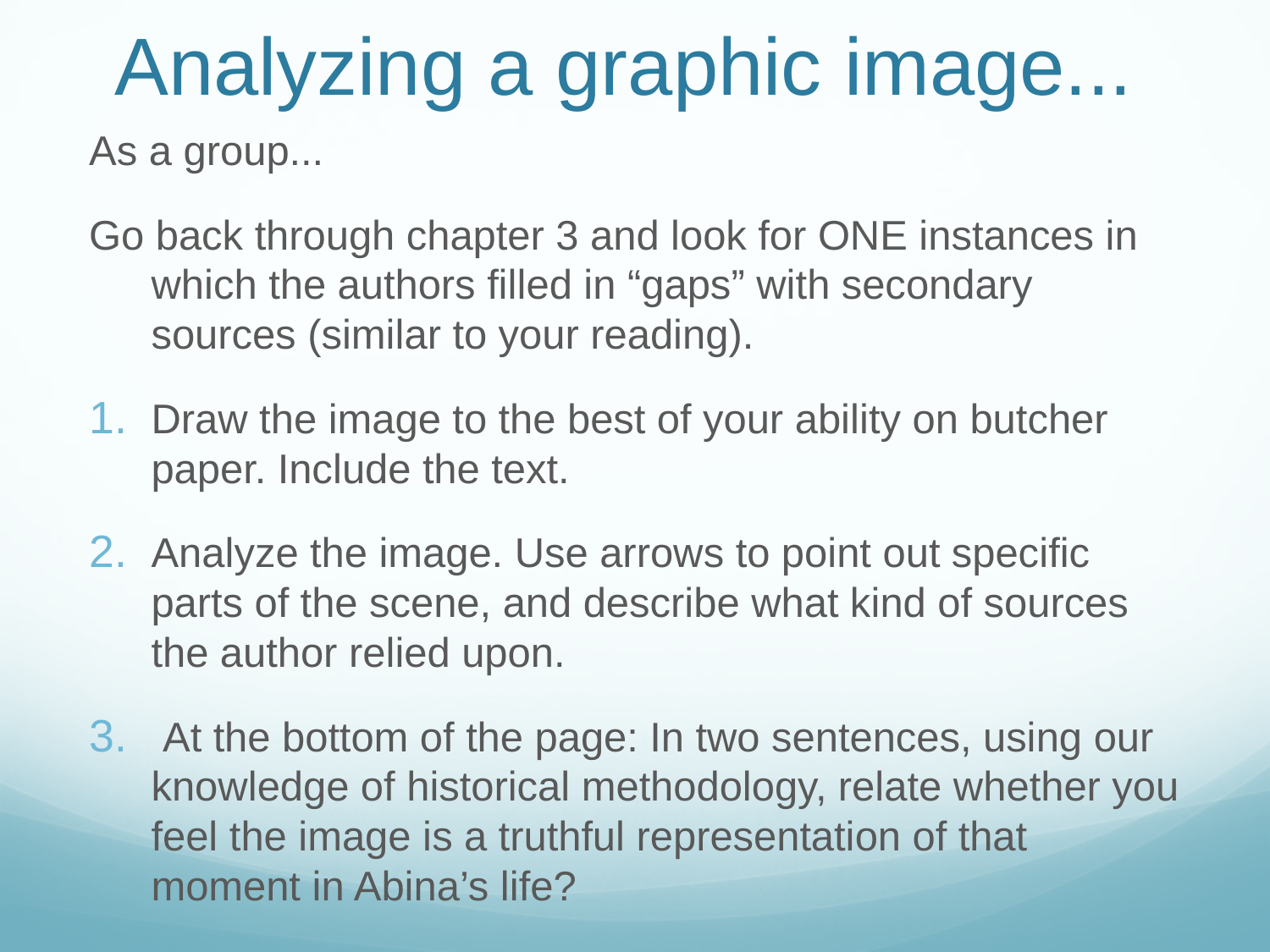

# Analyzing a graphic image...
As a group...
Go back through chapter 3 and look for ONE instances in which the authors filled in “gaps” with secondary sources (similar to your reading).
Draw the image to the best of your ability on butcher paper. Include the text.
Analyze the image. Use arrows to point out specific parts of the scene, and describe what kind of sources the author relied upon.
 At the bottom of the page: In two sentences, using our knowledge of historical methodology, relate whether you feel the image is a truthful representation of that moment in Abina’s life?